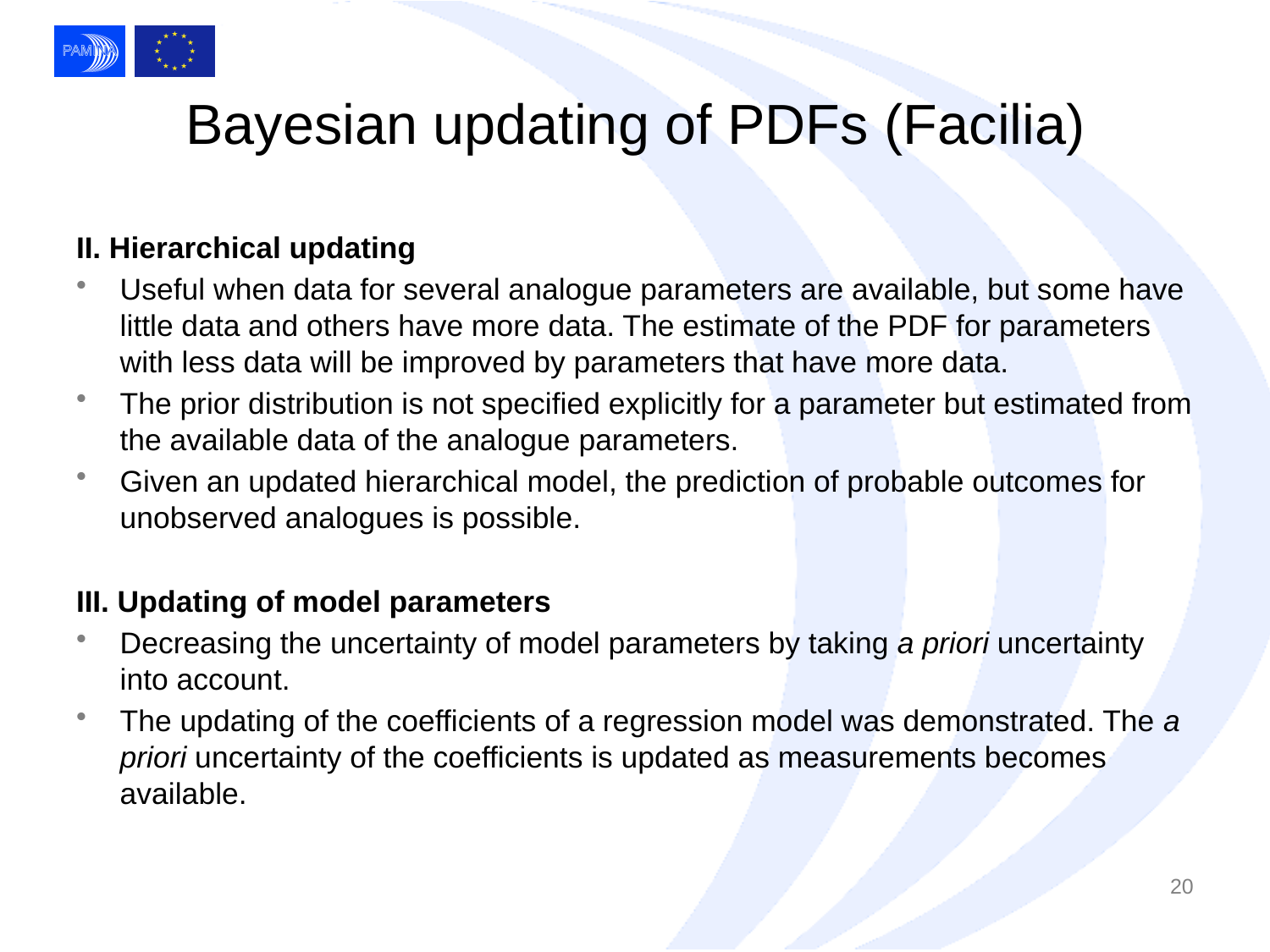

# Bayesian updating of PDFs (Facilia)
II. Hierarchical updating
Useful when data for several analogue parameters are available, but some have little data and others have more data. The estimate of the PDF for parameters with less data will be improved by parameters that have more data.
The prior distribution is not specified explicitly for a parameter but estimated from the available data of the analogue parameters.
Given an updated hierarchical model, the prediction of probable outcomes for unobserved analogues is possible.

III. Updating of model parameters
Decreasing the uncertainty of model parameters by taking a priori uncertainty into account.
The updating of the coefficients of a regression model was demonstrated. The a priori uncertainty of the coefficients is updated as measurements becomes available.

20